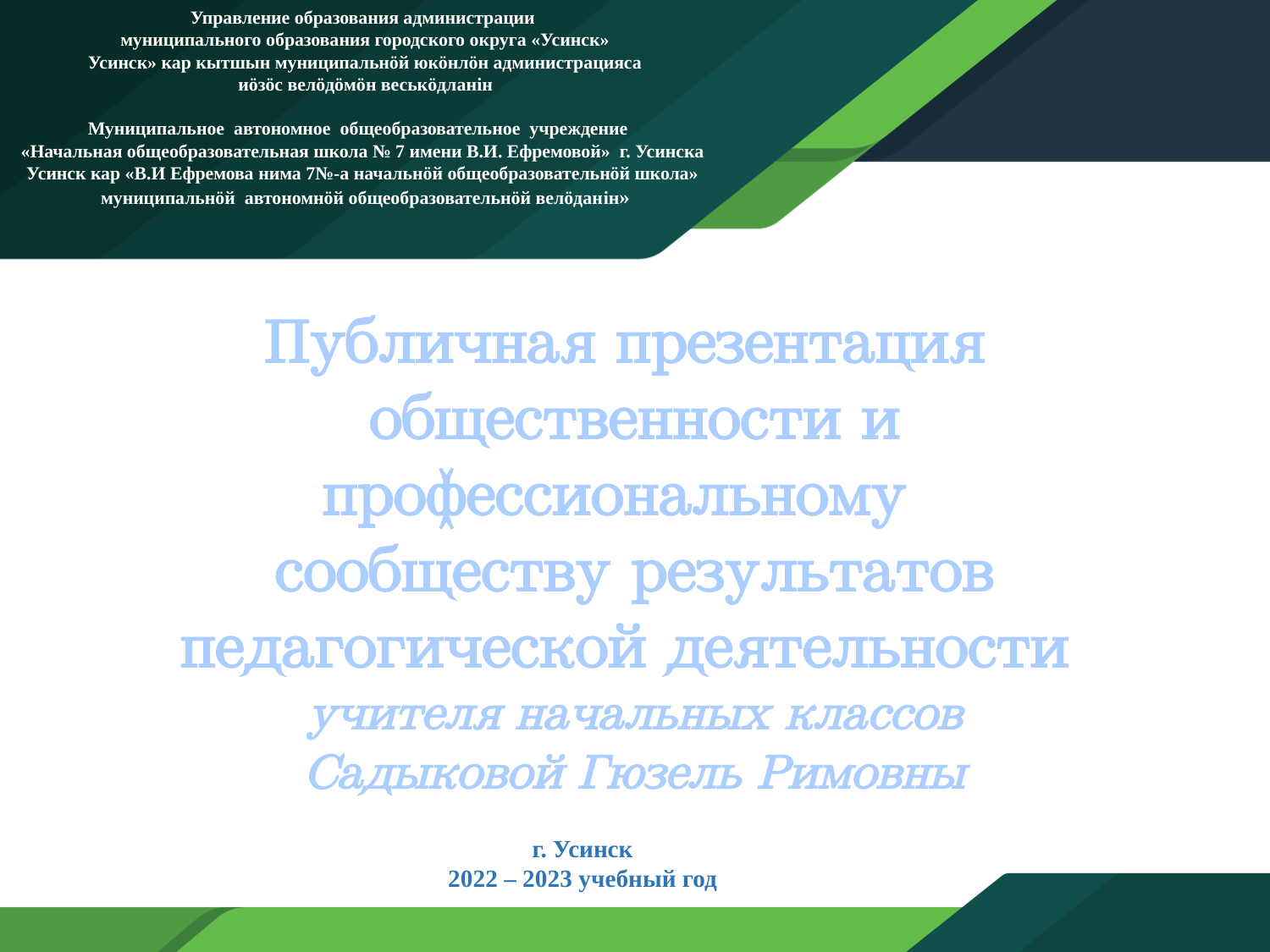

Управление образования администрации
муниципального образования городского округа «Усинск»
Усинск» кар кытшын муниципальнöй юкöнлöн администрацияса
иöзöс велöдöмöн веськöдланiн

Муниципальное  автономное  общеобразовательное  учреждение
«Начальная общеобразовательная школа № 7 имени В.И. Ефремовой»  г. Усинска
Усинск кар «В.И Ефремова нима 7№-а начальнöй общеобразовательнöй школа»  муниципальнöй  автономнöй общеобразовательнöй велöданiн»

Публичная презентация
общественности и профессиональному
сообществу результатов педагогической деятельности
учителя начальных классов
Садыковой Гюзель Римовны
г. Усинск
2022 – 2023 учебный год